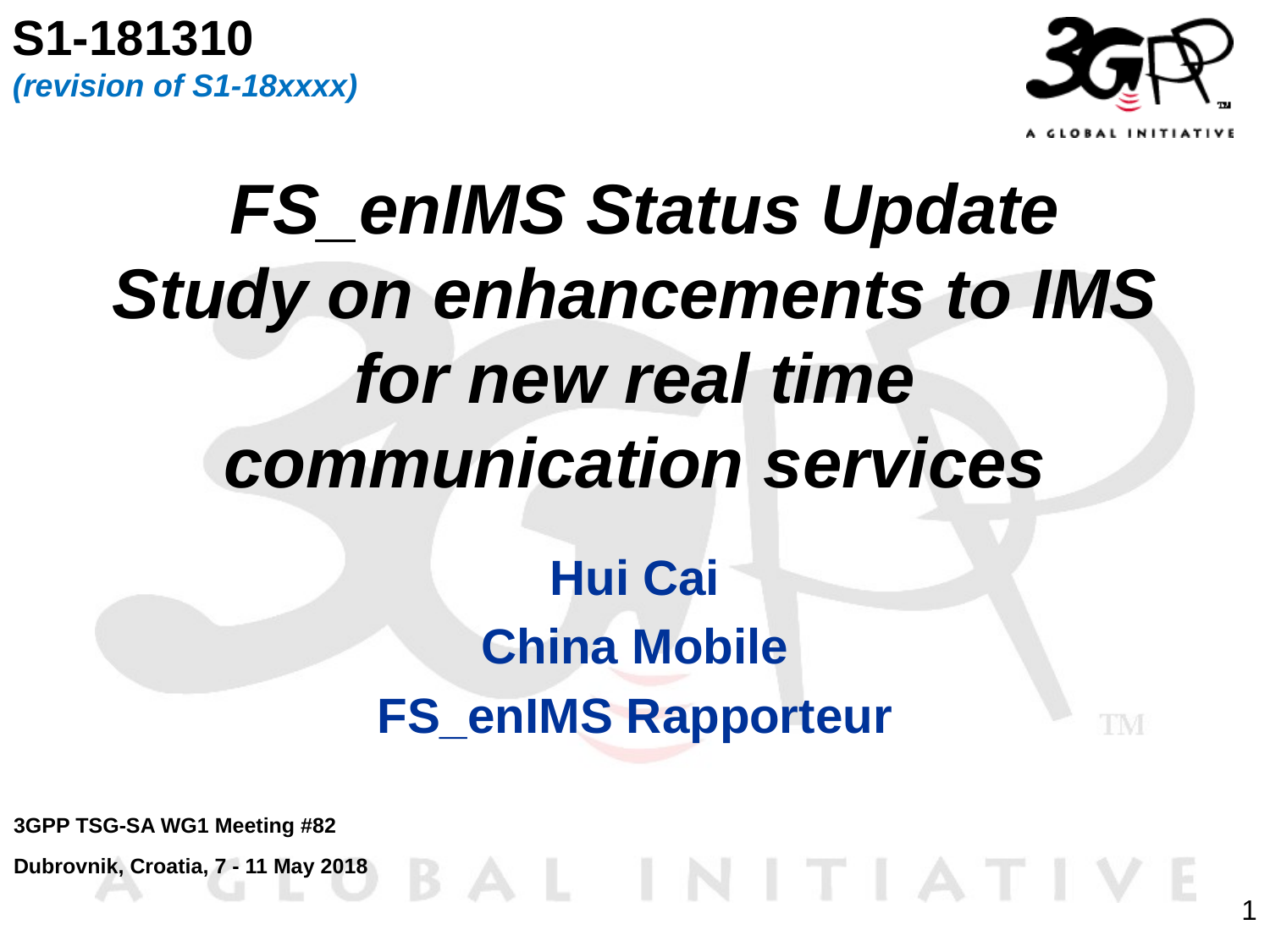

S1-181310 (revision of S1-18xxxx)
# FS_enIMS Status Update Study on enhancements to IMS for new real time communication services
Hui Cai
China Mobile
FS_enIMS Rapporteur
3GPP TSG-SA WG1 Meeting #82
Dubrovnik, Croatia, 7 - 11 May 2018
1